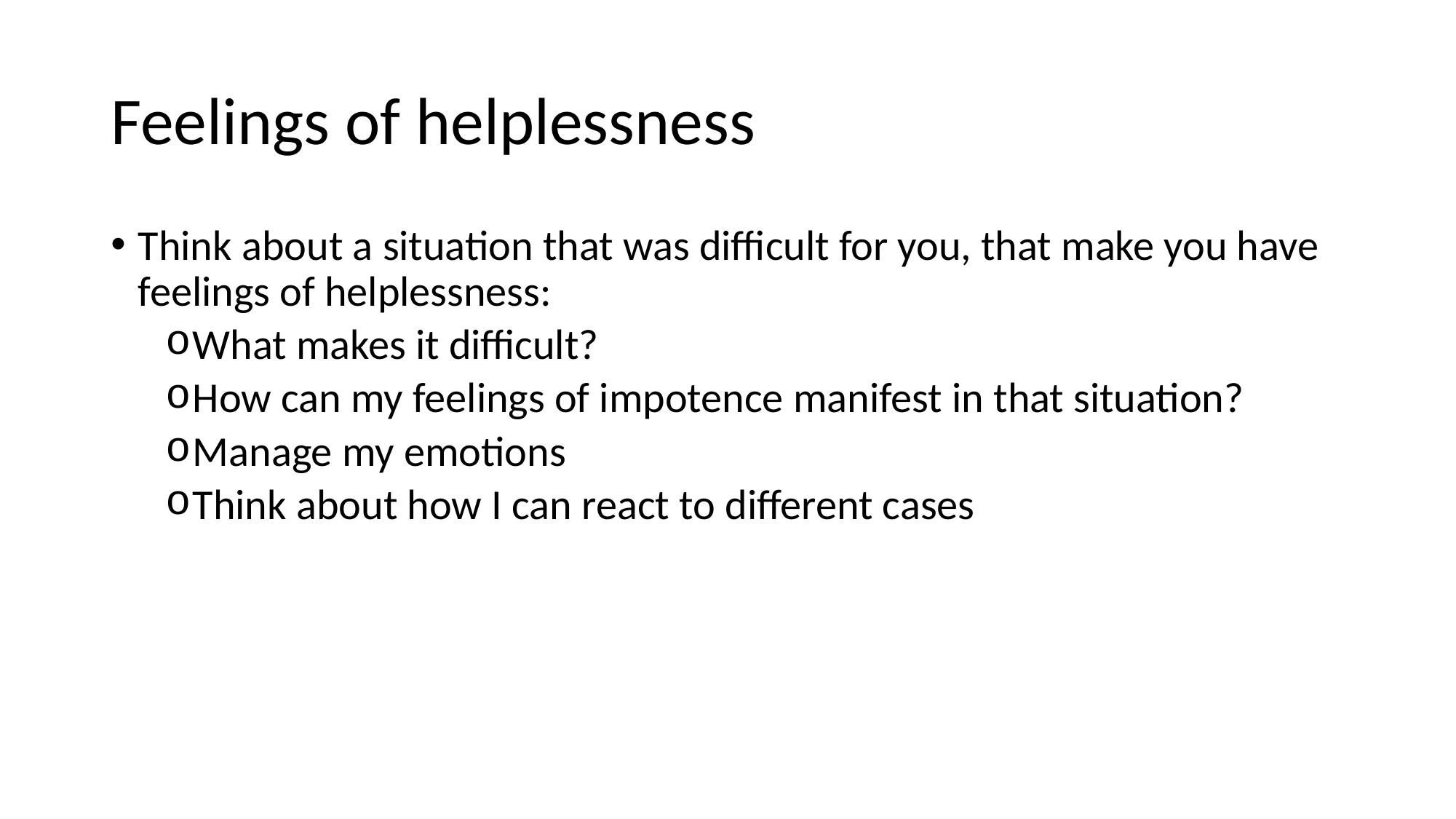

# Feelings of helplessness
Think about a situation that was difficult for you, that make you have feelings of helplessness:
What makes it difficult?
How can my feelings of impotence manifest in that situation?
Manage my emotions
Think about how I can react to different cases